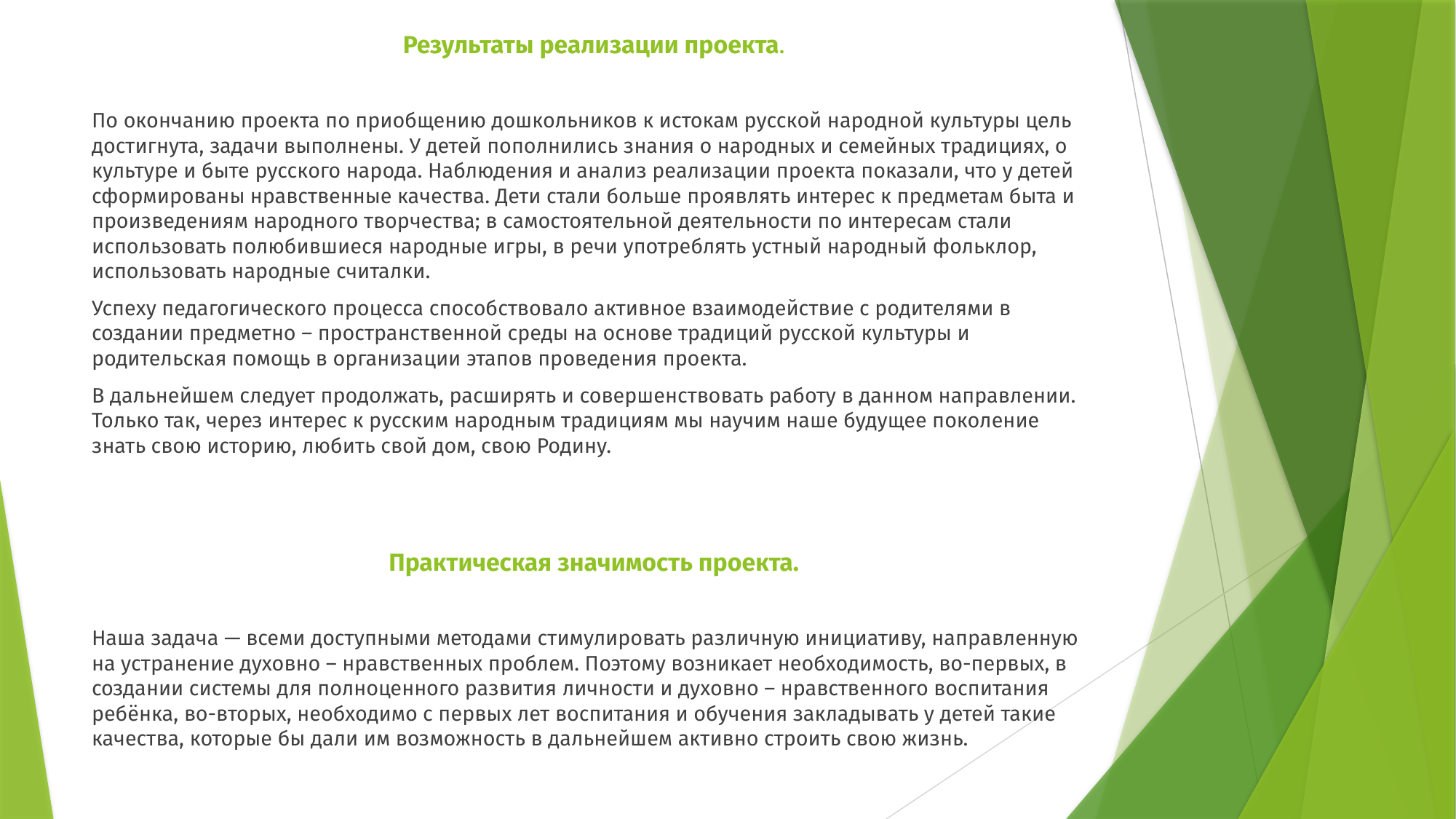

Результаты реализации проекта.

По окончанию проекта по приобщению дошкольников к истокам русской народной культуры цель достигнута, задачи выполнены. У детей пополнились знания о народных и семейных традициях, о культуре и быте русского народа. Наблюдения и анализ реализации проекта показали, что у детей сформированы нравственные качества. Дети стали больше проявлять интерес к предметам быта и произведениям народного творчества; в самостоятельной деятельности по интересам стали использовать полюбившиеся народные игры, в речи употреблять устный народный фольклор, использовать народные считалки.
Успеху педагогического процесса способствовало активное взаимодействие с родителями в создании предметно – пространственной среды на основе традиций русской культуры и родительская помощь в организации этапов проведения проекта.
В дальнейшем следует продолжать, расширять и совершенствовать работу в данном направлении. Только так, через интерес к русским народным традициям мы научим наше будущее поколение знать свою историю, любить свой дом, свою Родину.

Практическая значимость проекта.

Наша задача — всеми доступными методами стимулировать различную инициативу, направленную на устранение духовно – нравственных проблем. Поэтому возникает необходимость, во-первых, в создании системы для полноценного развития личности и духовно – нравственного воспитания ребёнка, во-вторых, необходимо с первых лет воспитания и обучения закладывать у детей такие качества, которые бы дали им возможность в дальнейшем активно строить свою жизнь.